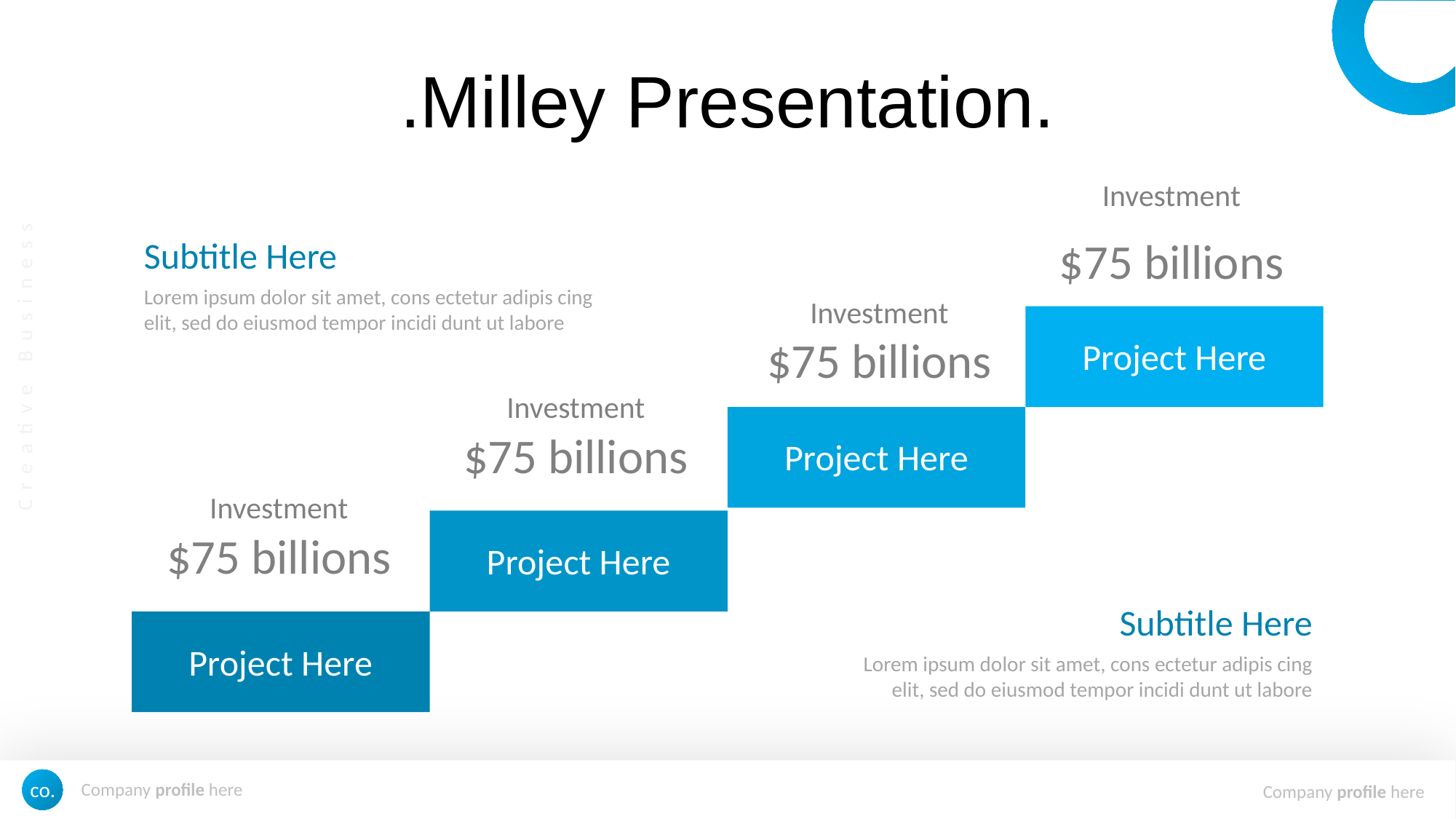

.Milley Presentation.
Investment
$75 billions
Subtitle Here
Lorem ipsum dolor sit amet, cons ectetur adipis cing elit, sed do eiusmod tempor incidi dunt ut labore
Investment

$75 billions
Project Here
Investment

$75 billions
Project Here
Investment

$75 billions
Project Here
Subtitle Here

Project Here
Lorem ipsum dolor sit amet, cons ectetur adipis cing elit, sed do eiusmod tempor incidi dunt ut labore